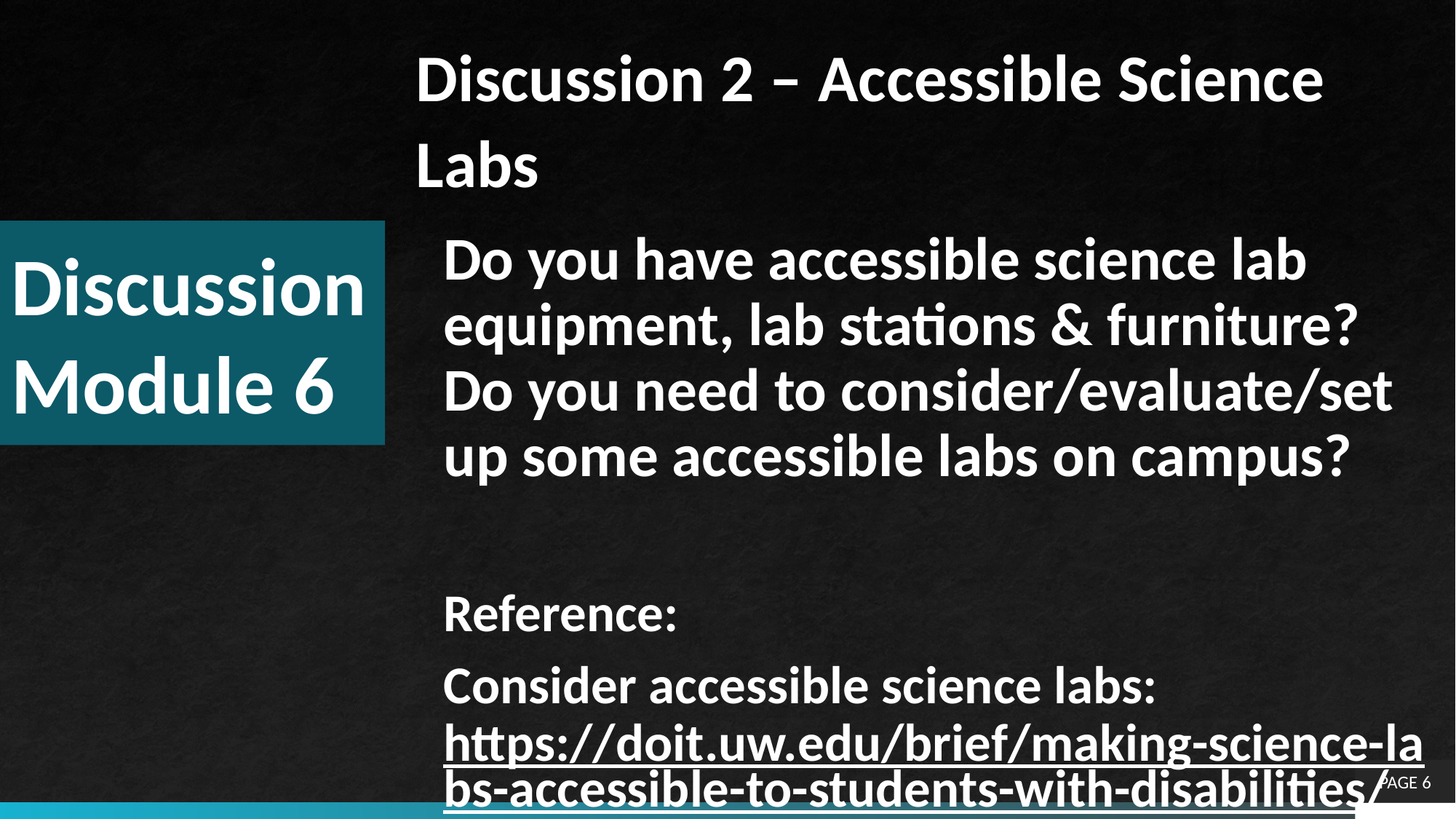

Discussion 2 – Accessible Science Labs
Do you have accessible science lab equipment, lab stations & furniture? Do you need to consider/evaluate/set up some accessible labs on campus?

Reference:
Consider accessible science labs: https://doit.uw.edu/brief/making-science-labs-accessible-to-students-with-disabilities/

# Discussion Module 6
PAGE 6